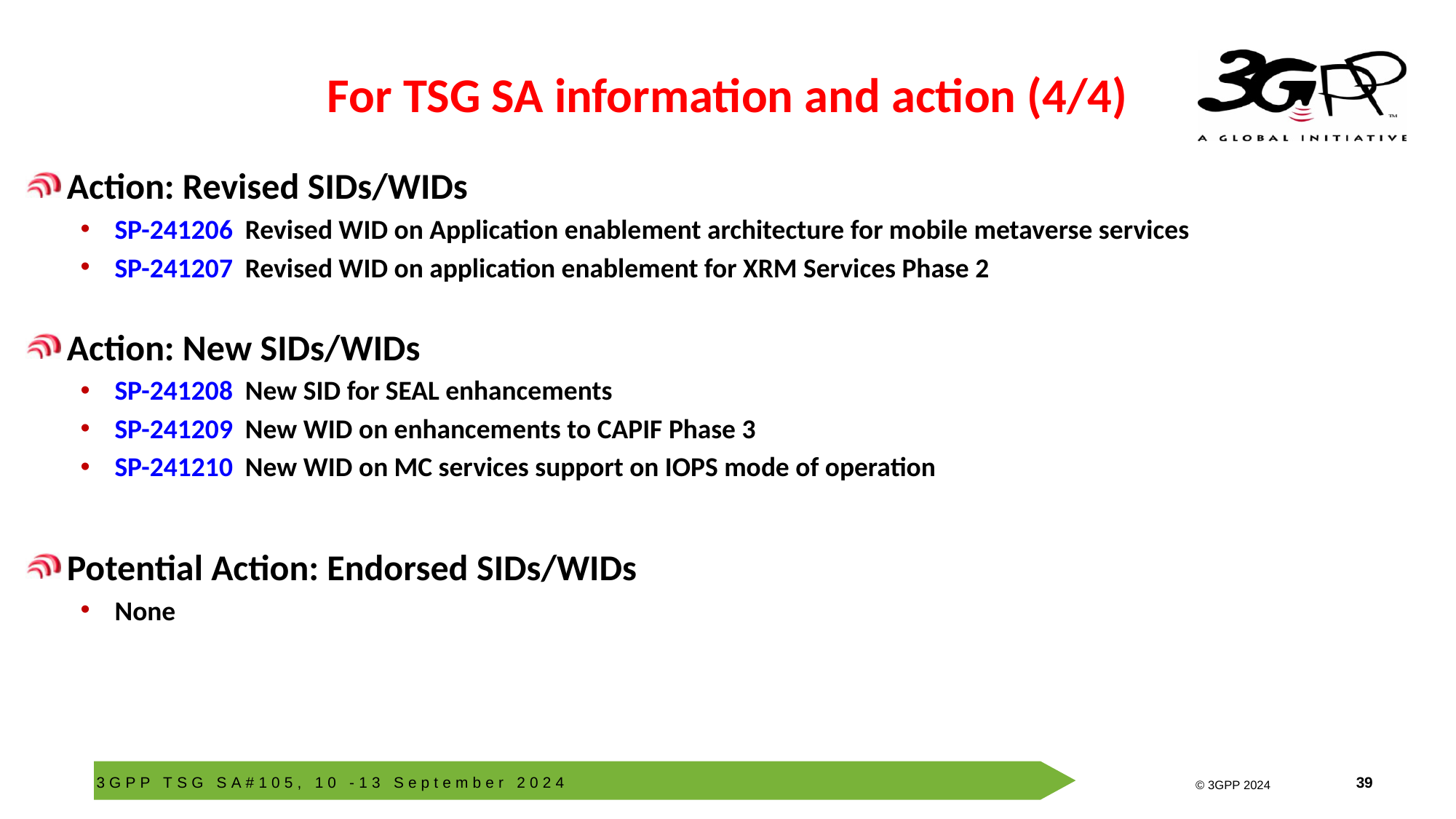

# For TSG SA information and action (4/4)
Action: Revised SIDs/WIDs
SP-241206  Revised WID on Application enablement architecture for mobile metaverse services
SP-241207  Revised WID on application enablement for XRM Services Phase 2

Action: New SIDs/WIDs
SP-241208  New SID for SEAL enhancements
SP-241209  New WID on enhancements to CAPIF Phase 3
SP-241210  New WID on MC services support on IOPS mode of operation

Potential Action: Endorsed SIDs/WIDs
None